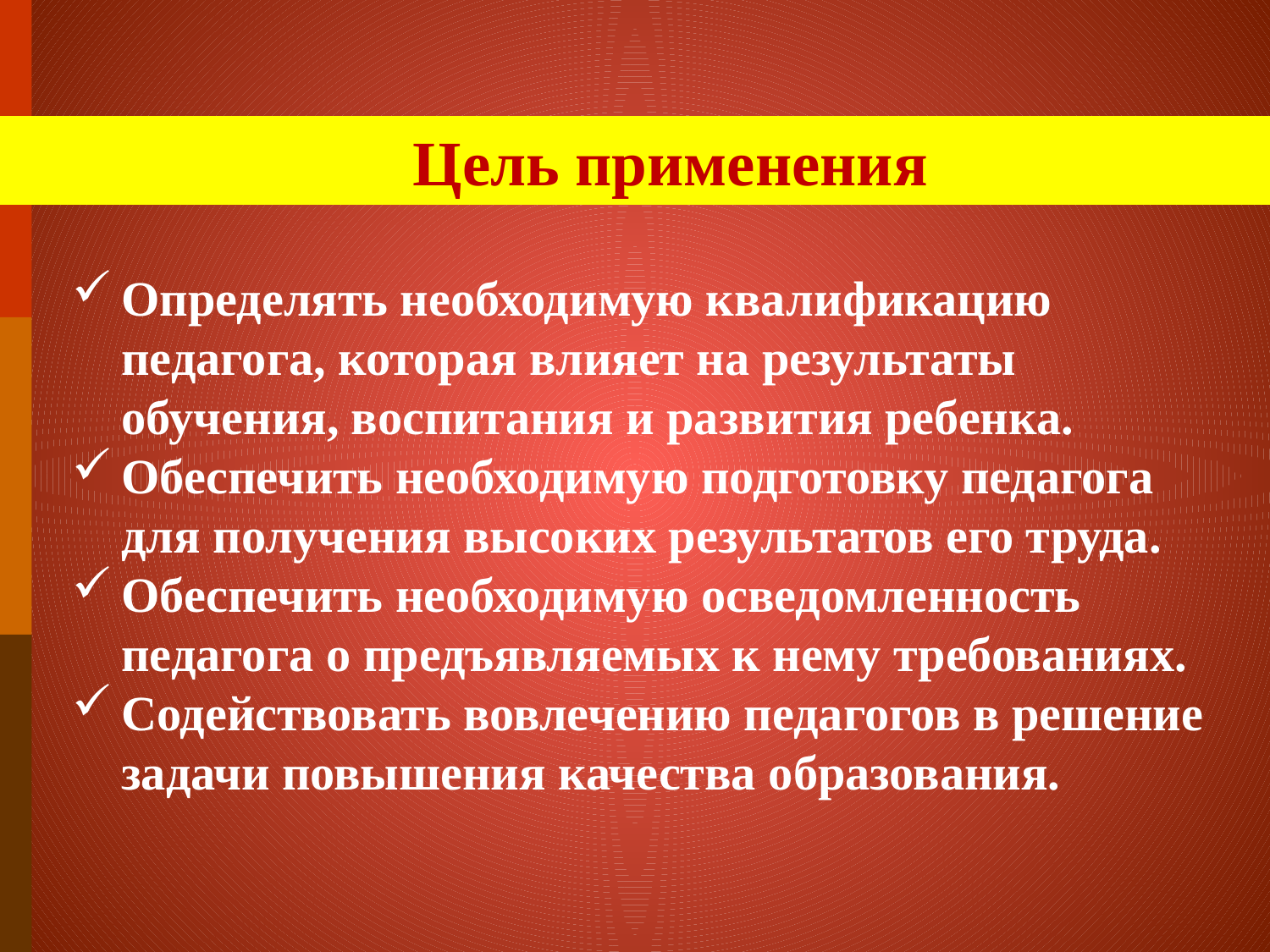

Цель применения
Определять необходимую квалификацию педагога, которая влияет на результаты обучения, воспитания и развития ребенка.
Обеспечить необходимую подготовку педагога для получения высоких результатов его труда.
Обеспечить необходимую осведомленность педагога о предъявляемых к нему требованиях.
Содействовать вовлечению педагогов в решение задачи повышения качества образования.